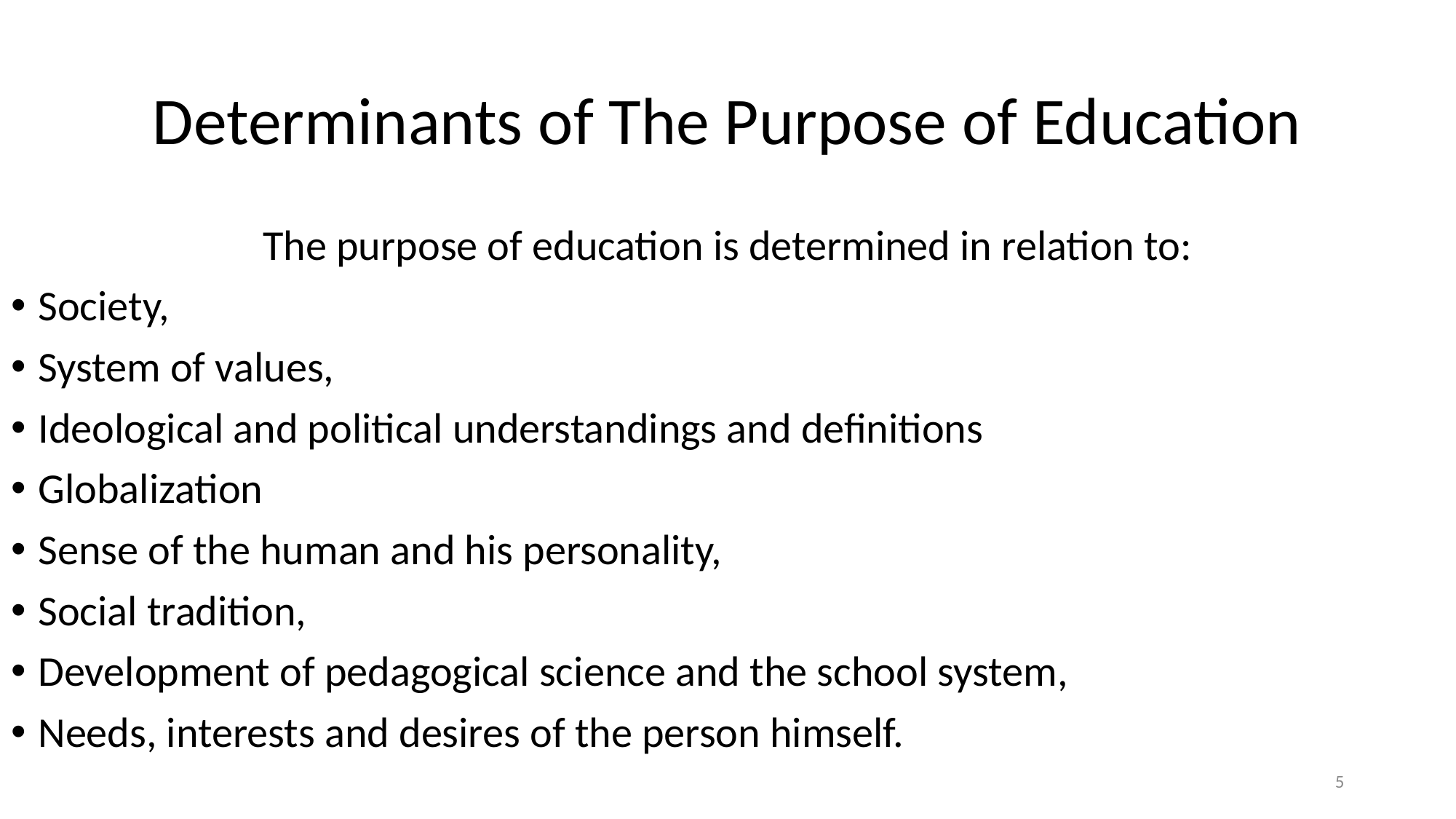

# Determinants of The Purpose of Education
The purpose of education is determined in relation to:
Society,
System of values,
Ideological and political understandings and definitions
Globalization
Sense of the human and his personality,
Social tradition,
Development of pedagogical science and the school system,
Needs, interests and desires of the person himself.
5